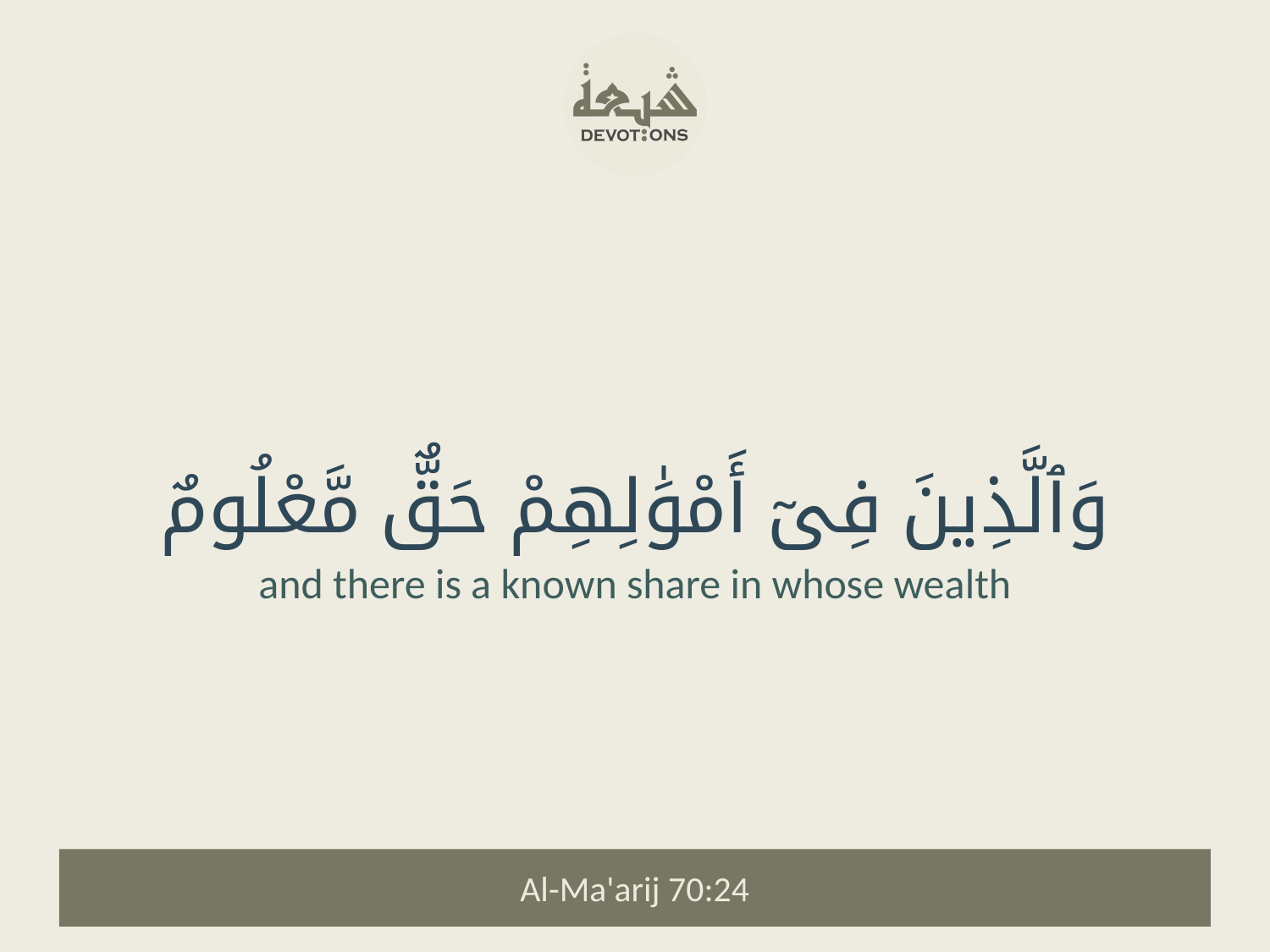

وَٱلَّذِينَ فِىٓ أَمْوَٰلِهِمْ حَقٌّ مَّعْلُومٌ
and there is a known share in whose wealth
Al-Ma'arij 70:24